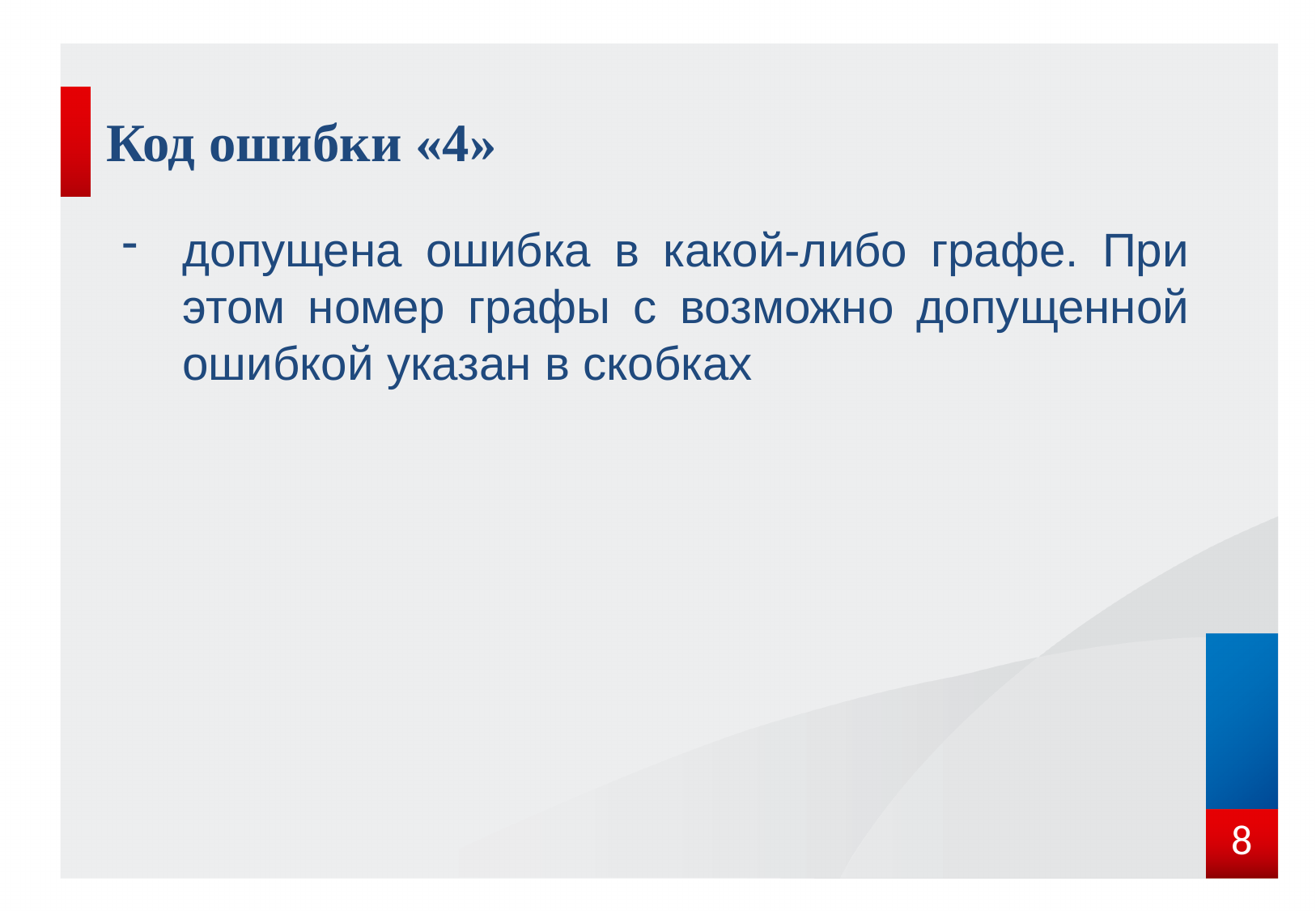

Код ошибки «4»
допущена ошибка в какой-либо графе. При этом номер графы с возможно допущенной ошибкой указан в скобках
8